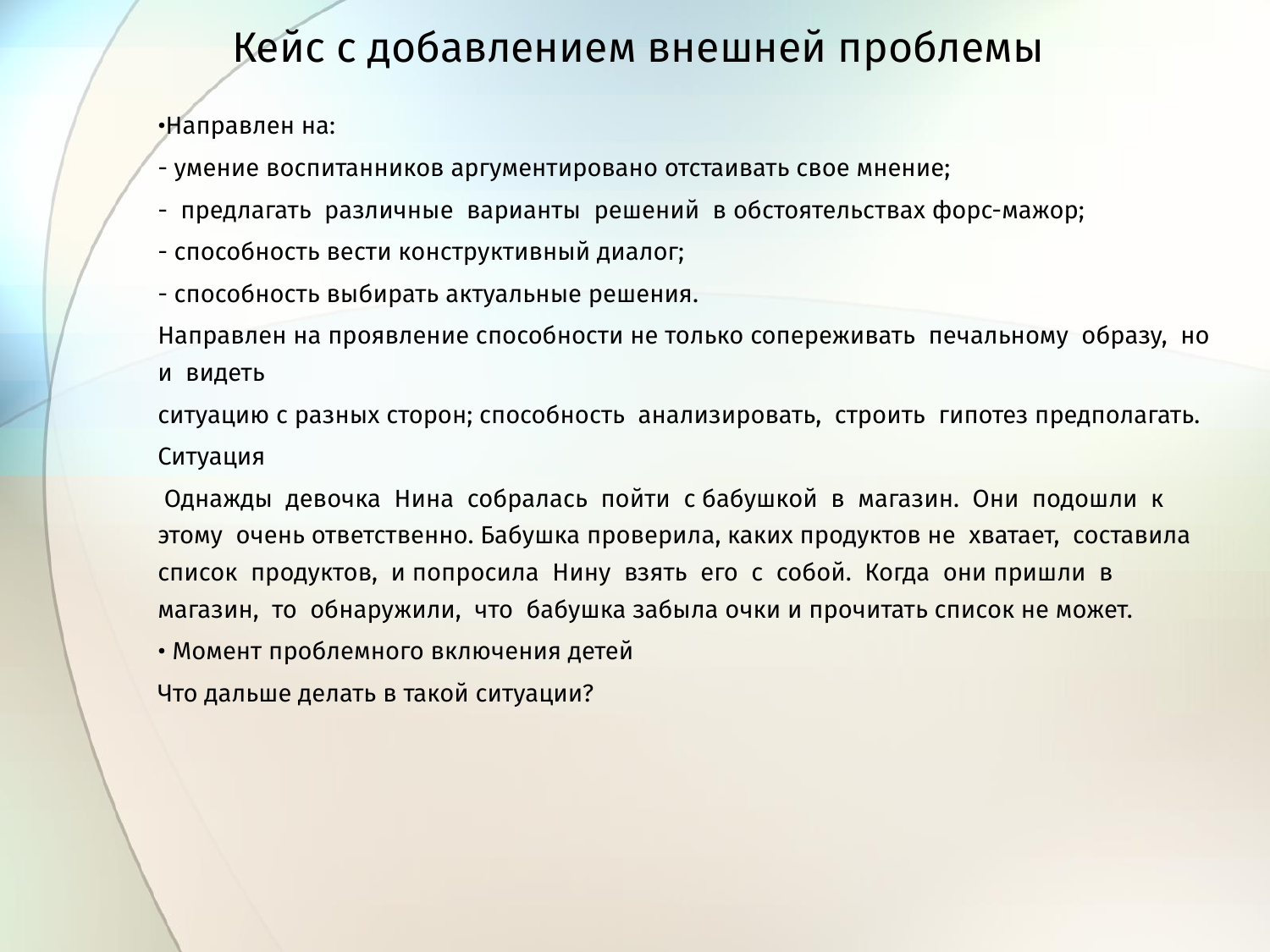

# Кейс с добавлением внешней проблемы
•Направлен на:
- умение воспитанников аргументировано отстаивать свое мнение;
-  предлагать  различные  варианты  решений  в обстоятельствах форс-мажор;
- способность вести конструктивный диалог;
- способность выбирать актуальные решения.
Направлен на проявление способности не только сопереживать  печальному  образу,  но  и  видеть
ситуацию с разных сторон; способность  анализировать,  строить  гипотез предполагать.
Ситуация
 Однажды  девочка  Нина  собралась  пойти  с бабушкой  в  магазин.  Они  подошли  к  этому  очень ответственно. Бабушка проверила, каких продуктов не  хватает,  составила  список  продуктов,  и попросила  Нину  взять  его  с  собой.  Когда  они пришли  в  магазин,  то  обнаружили,  что  бабушка забыла очки и прочитать список не может.
• Момент проблемного включения детей
Что дальше делать в такой ситуации?